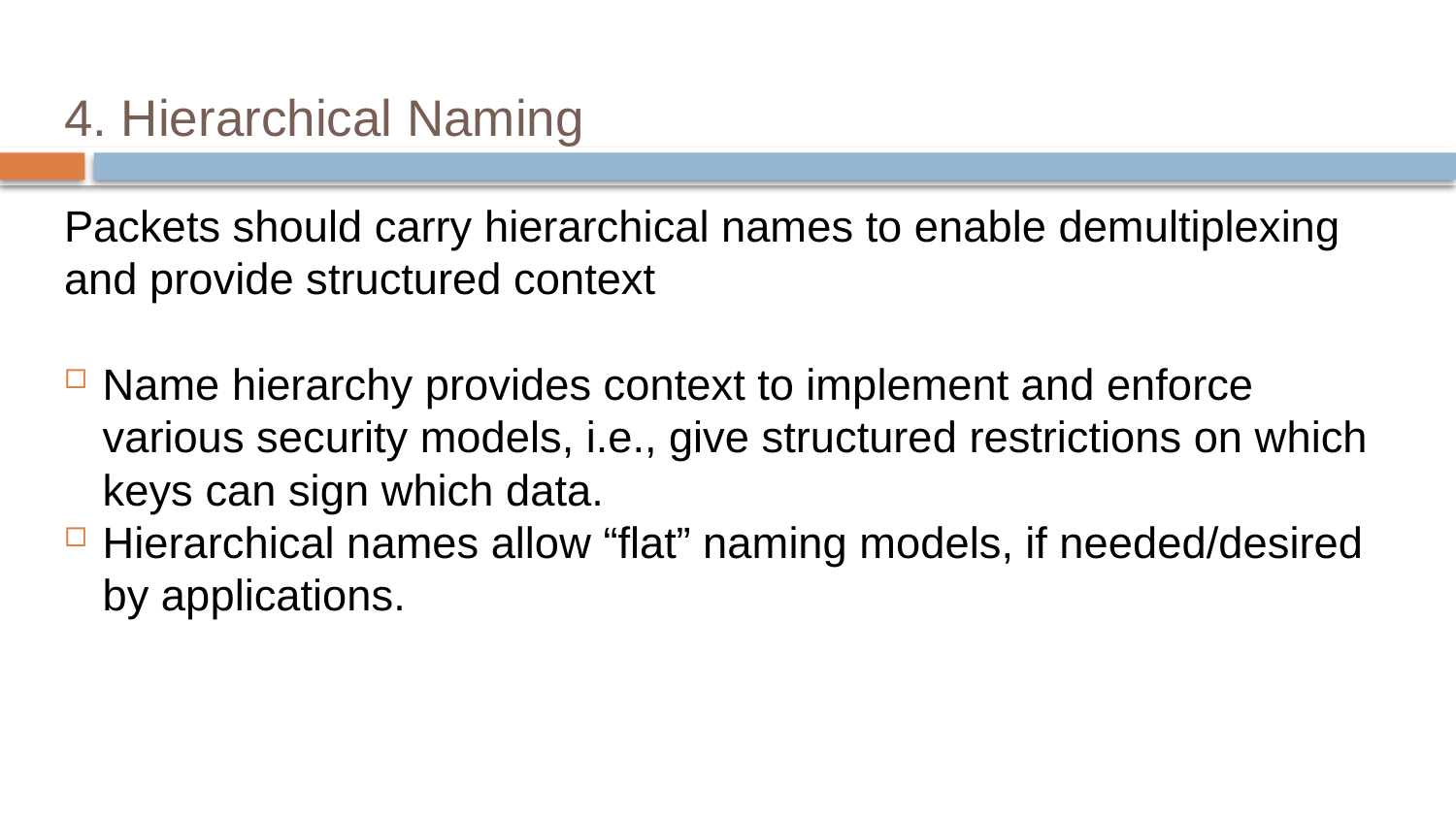

# 4. Hierarchical Naming
Packets should carry hierarchical names to enable demultiplexing and provide structured context

Name hierarchy provides context to implement and enforce various security models, i.e., give structured restrictions on which keys can sign which data.
Hierarchical names allow “flat” naming models, if needed/desired by applications.
6